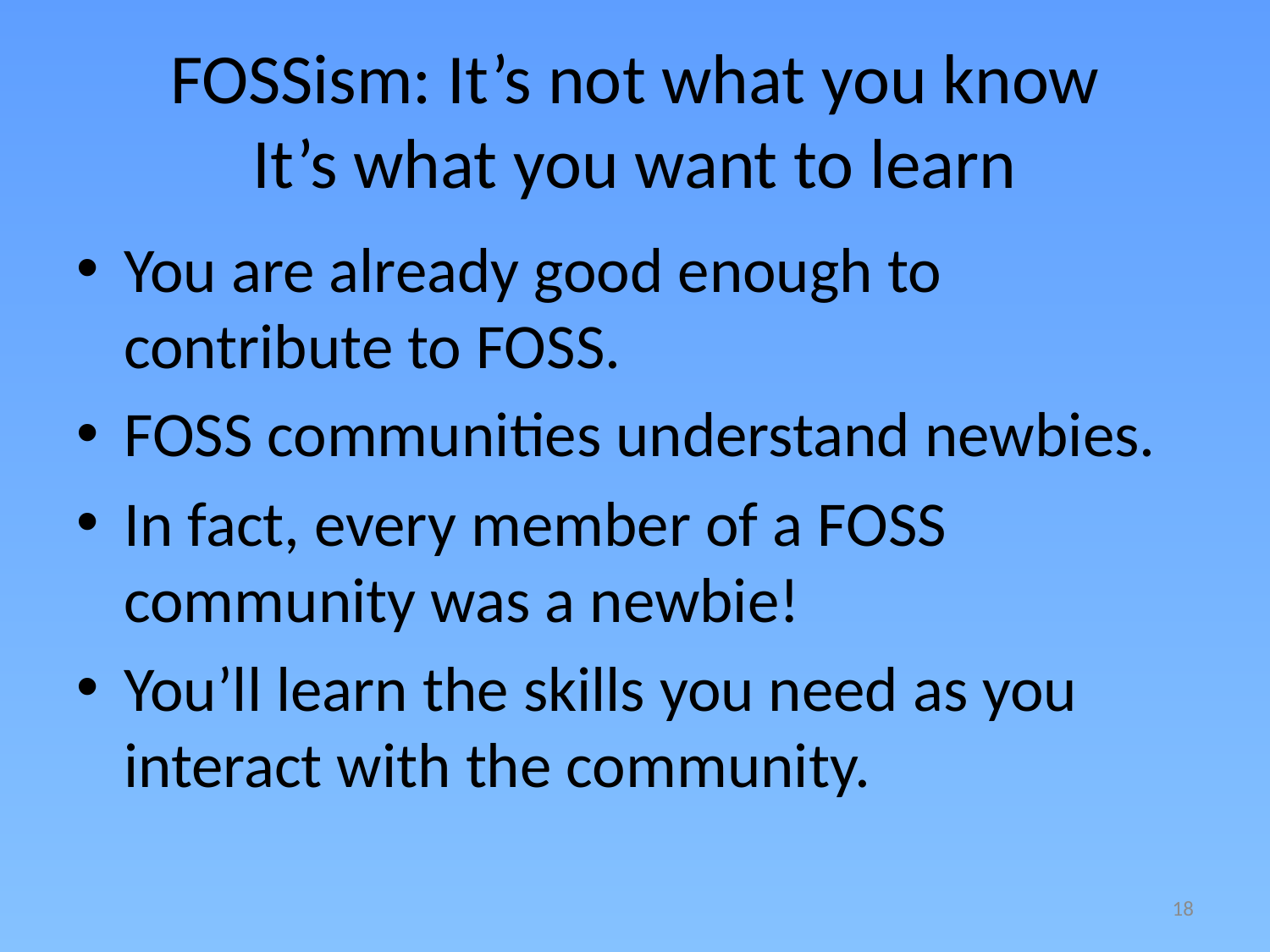

# FOSSism: It’s not what you know It’s what you want to learn
You are already good enough to contribute to FOSS.
FOSS communities understand newbies.
In fact, every member of a FOSS community was a newbie!
You’ll learn the skills you need as you interact with the community.
18